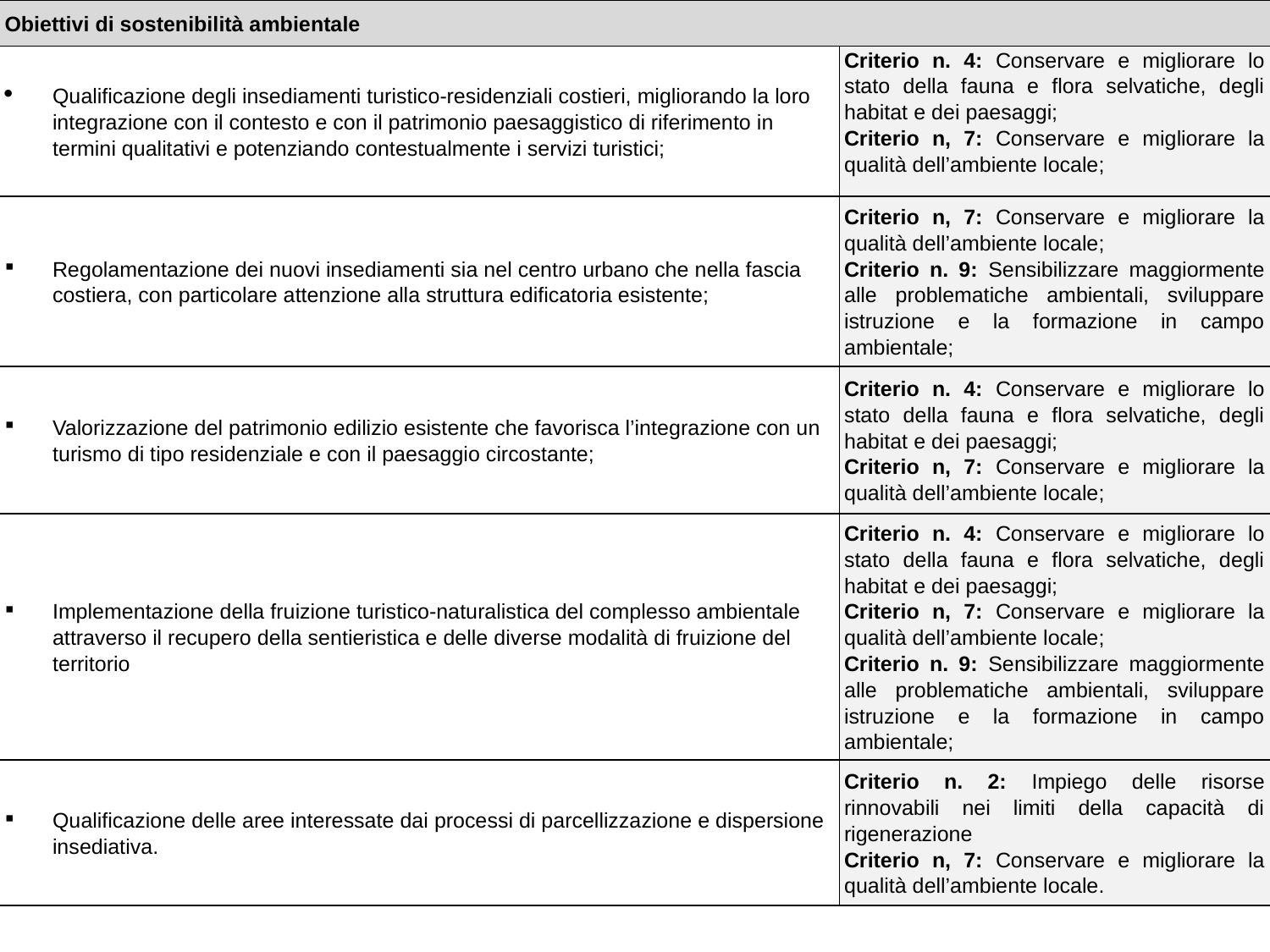

| Obiettivi di sostenibilità ambientale |  |
| --- | --- |
| Qualificazione degli insediamenti turistico-residenziali costieri, migliorando la loro integrazione con il contesto e con il patrimonio paesaggistico di riferimento in termini qualitativi e potenziando contestualmente i servizi turistici; | Criterio n. 4: Conservare e migliorare lo stato della fauna e flora selvatiche, degli habitat e dei paesaggi; Criterio n, 7: Conservare e migliorare la qualità dell’ambiente locale; |
| Regolamentazione dei nuovi insediamenti sia nel centro urbano che nella fascia costiera, con particolare attenzione alla struttura edificatoria esistente; | Criterio n, 7: Conservare e migliorare la qualità dell’ambiente locale; Criterio n. 9: Sensibilizzare maggiormente alle problematiche ambientali, sviluppare istruzione e la formazione in campo ambientale; |
| Valorizzazione del patrimonio edilizio esistente che favorisca l’integrazione con un turismo di tipo residenziale e con il paesaggio circostante; | Criterio n. 4: Conservare e migliorare lo stato della fauna e flora selvatiche, degli habitat e dei paesaggi; Criterio n, 7: Conservare e migliorare la qualità dell’ambiente locale; |
| Implementazione della fruizione turistico-naturalistica del complesso ambientale attraverso il recupero della sentieristica e delle diverse modalità di fruizione del territorio | Criterio n. 4: Conservare e migliorare lo stato della fauna e flora selvatiche, degli habitat e dei paesaggi; Criterio n, 7: Conservare e migliorare la qualità dell’ambiente locale; Criterio n. 9: Sensibilizzare maggiormente alle problematiche ambientali, sviluppare istruzione e la formazione in campo ambientale; |
| Qualificazione delle aree interessate dai processi di parcellizzazione e dispersione insediativa. | Criterio n. 2: Impiego delle risorse rinnovabili nei limiti della capacità di rigenerazione Criterio n, 7: Conservare e migliorare la qualità dell’ambiente locale. |